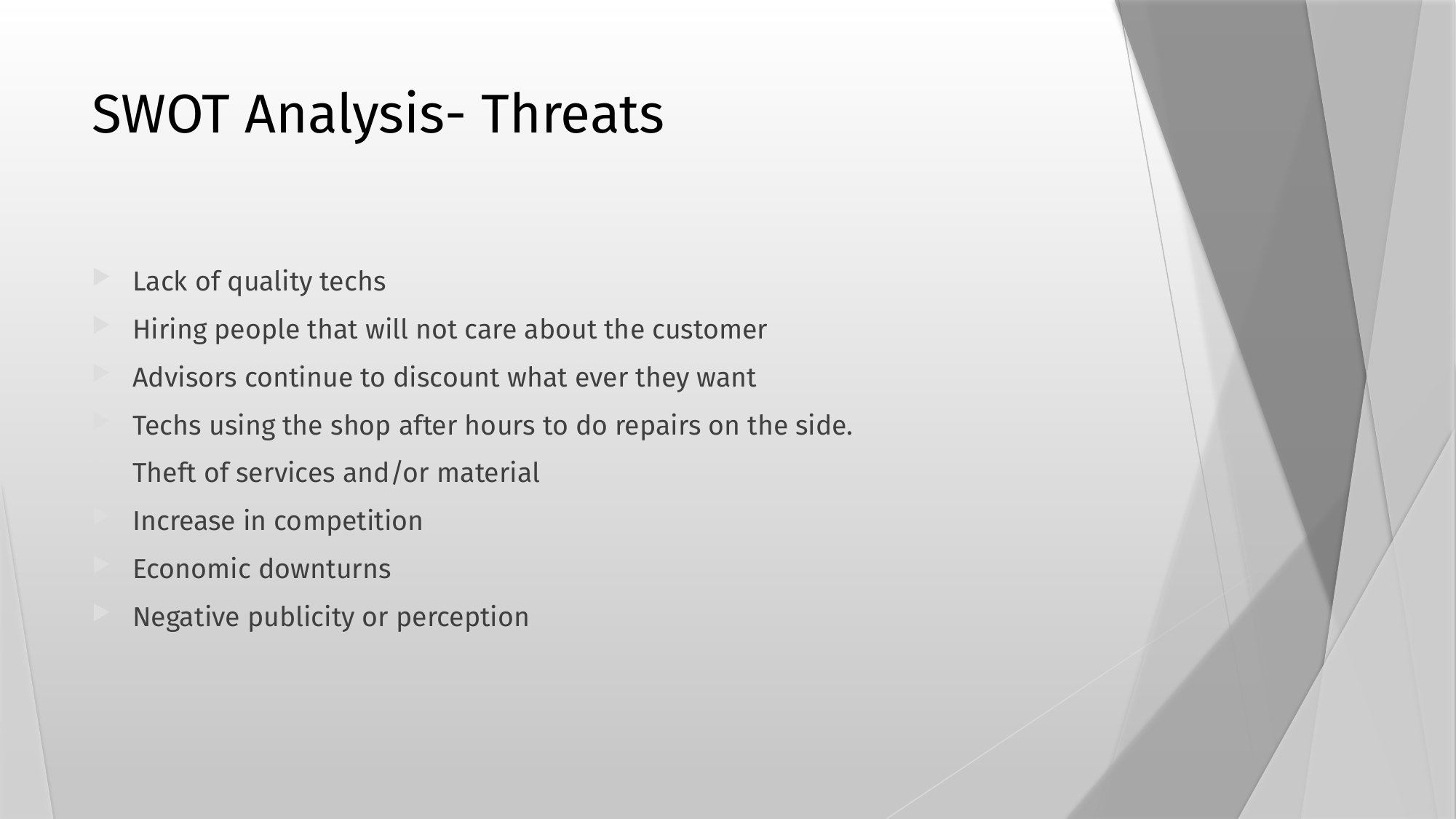

# SWOT Analysis- Threats
Lack of quality techs
Hiring people that will not care about the customer
Advisors continue to discount what ever they want
Techs using the shop after hours to do repairs on the side.
Theft of services and/or material
Increase in competition
Economic downturns
Negative publicity or perception